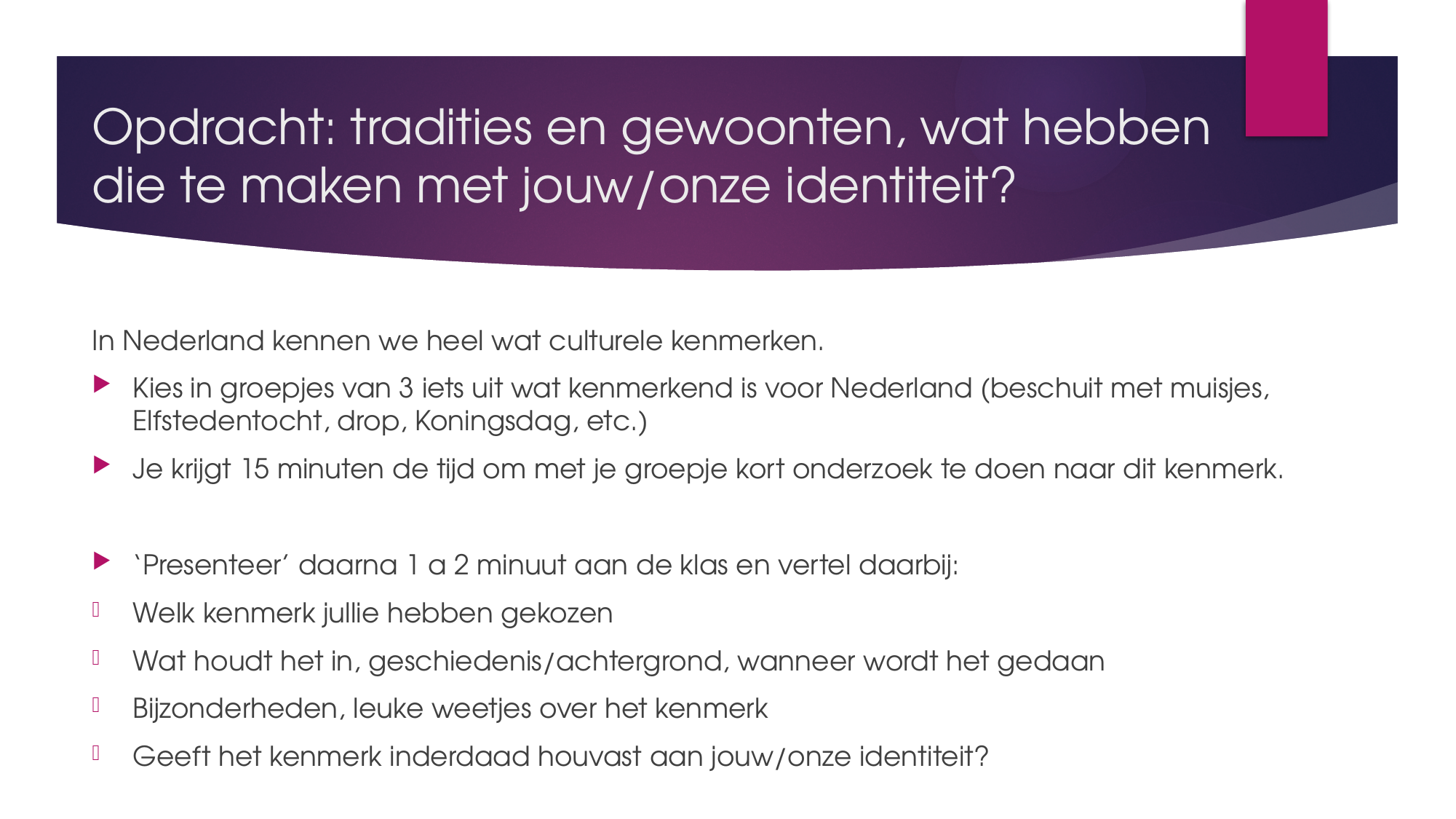

# Opdracht: tradities en gewoonten, wat hebben die te maken met jouw/onze identiteit?
In Nederland kennen we heel wat culturele kenmerken.
Kies in groepjes van 3 iets uit wat kenmerkend is voor Nederland (beschuit met muisjes, Elfstedentocht, drop, Koningsdag, etc.)
Je krijgt 15 minuten de tijd om met je groepje kort onderzoek te doen naar dit kenmerk.

‘Presenteer’ daarna 1 a 2 minuut aan de klas en vertel daarbij:
Welk kenmerk jullie hebben gekozen
Wat houdt het in, geschiedenis/achtergrond, wanneer wordt het gedaan
Bijzonderheden, leuke weetjes over het kenmerk
Geeft het kenmerk inderdaad houvast aan jouw/onze identiteit?